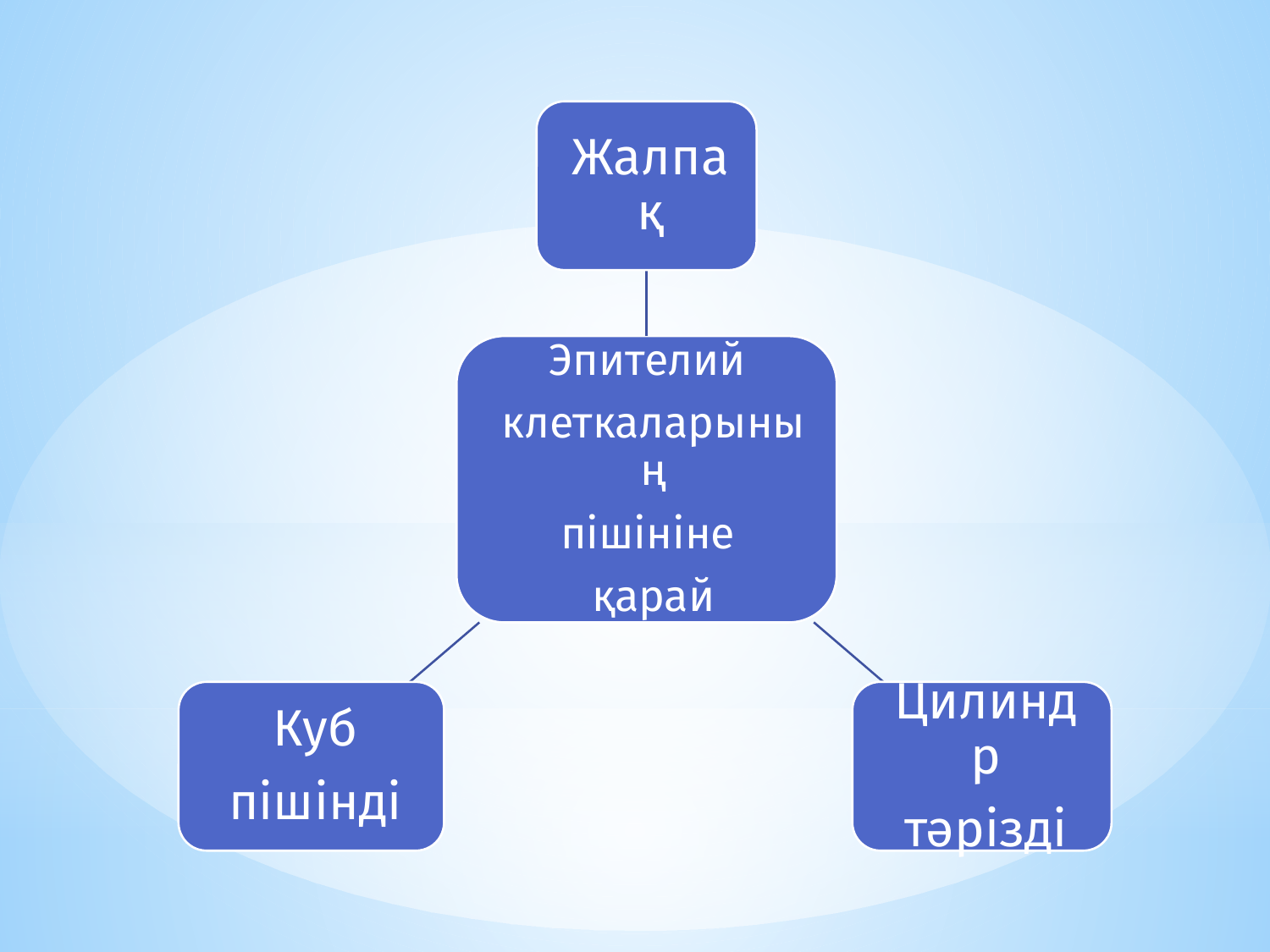

Эпителий
клеткаларының
пішініне
қарай
Жалпақ
Цилиндр
тәрізді
Куб
пішінді